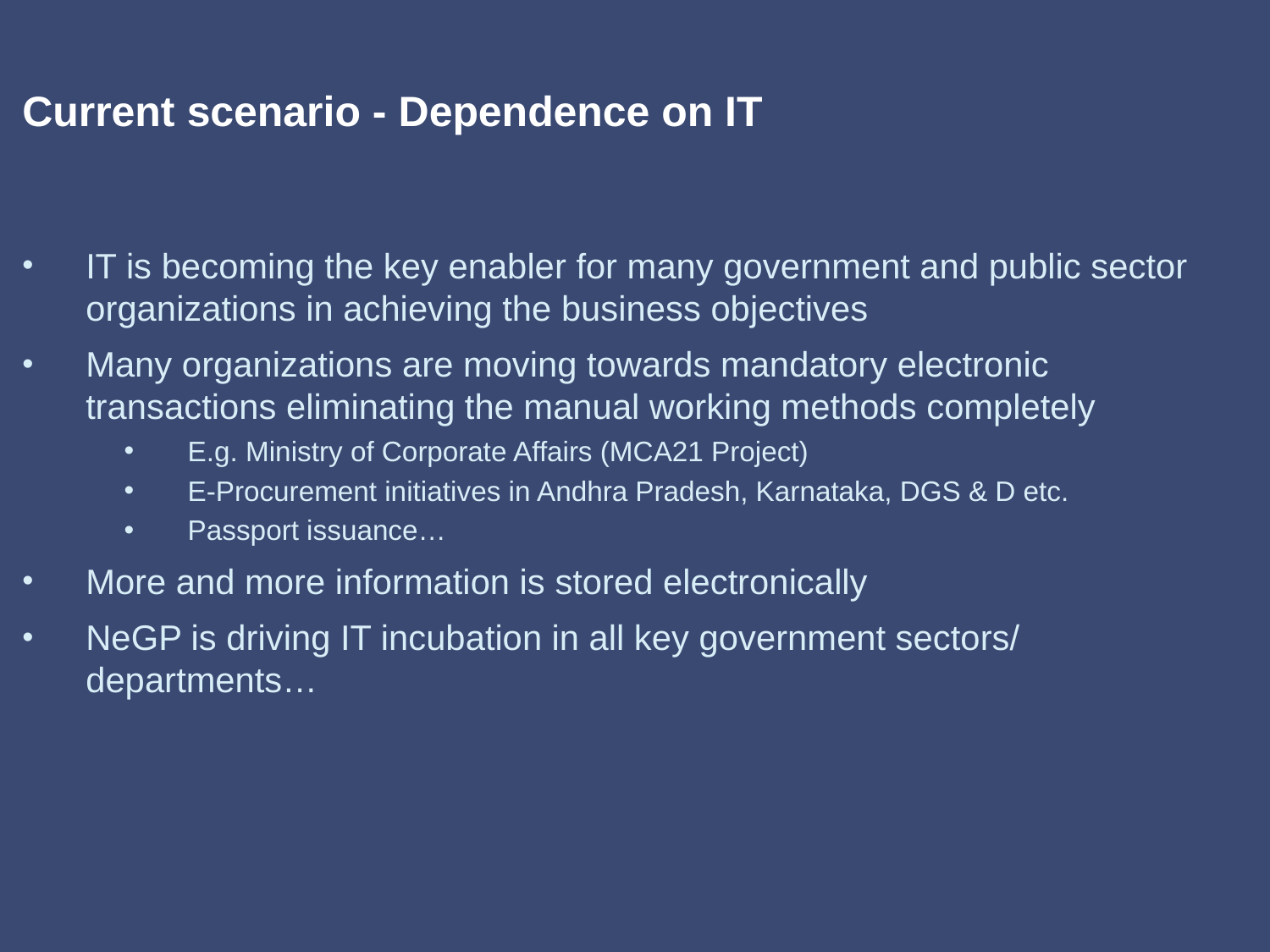

# Current scenario - Dependence on IT
IT is becoming the key enabler for many government and public sector organizations in achieving the business objectives
Many organizations are moving towards mandatory electronic transactions eliminating the manual working methods completely
E.g. Ministry of Corporate Affairs (MCA21 Project)
E-Procurement initiatives in Andhra Pradesh, Karnataka, DGS & D etc.
Passport issuance…
More and more information is stored electronically
NeGP is driving IT incubation in all key government sectors/ departments…